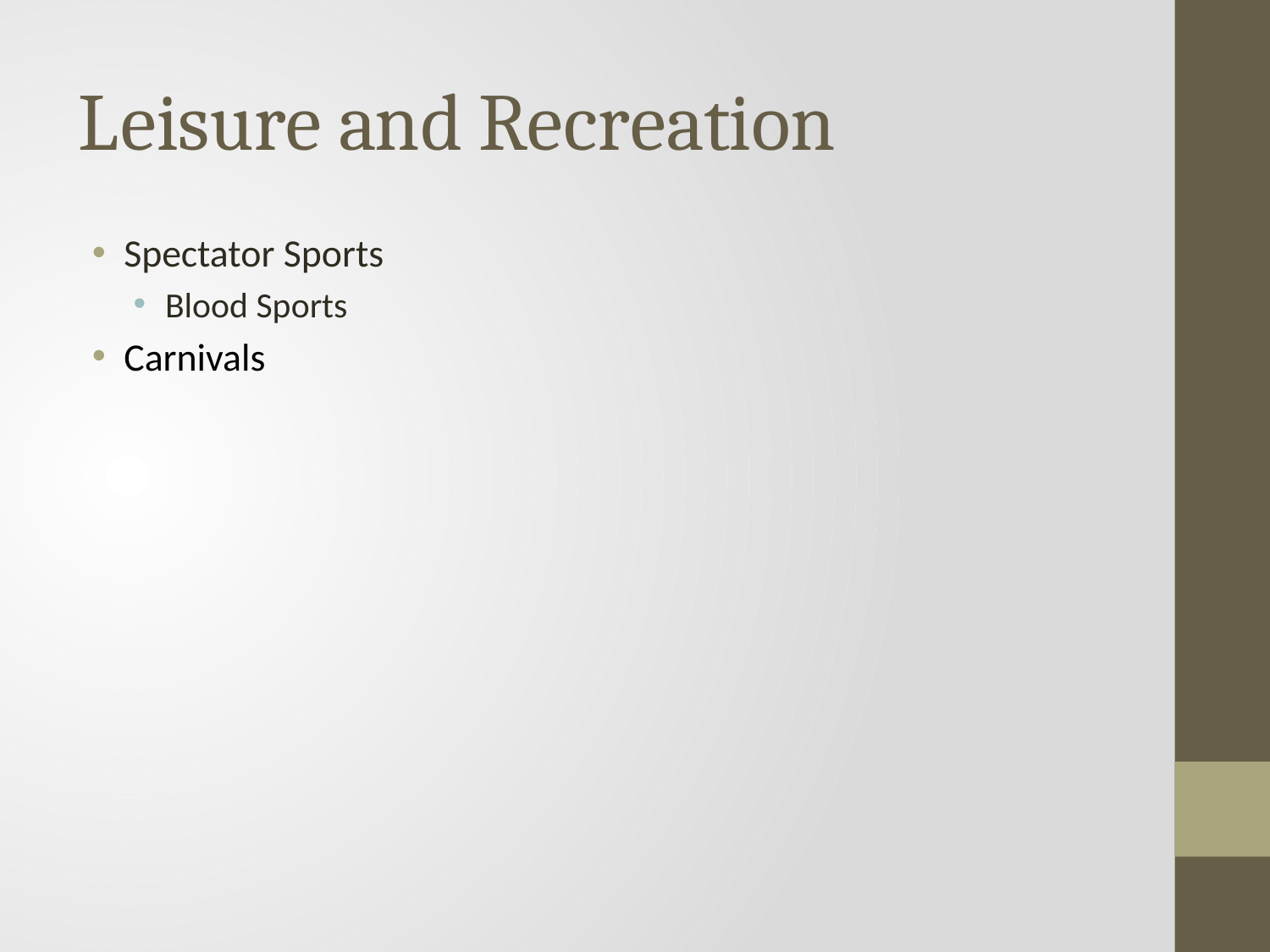

# Leisure and Recreation
Spectator Sports
Blood Sports
Carnivals